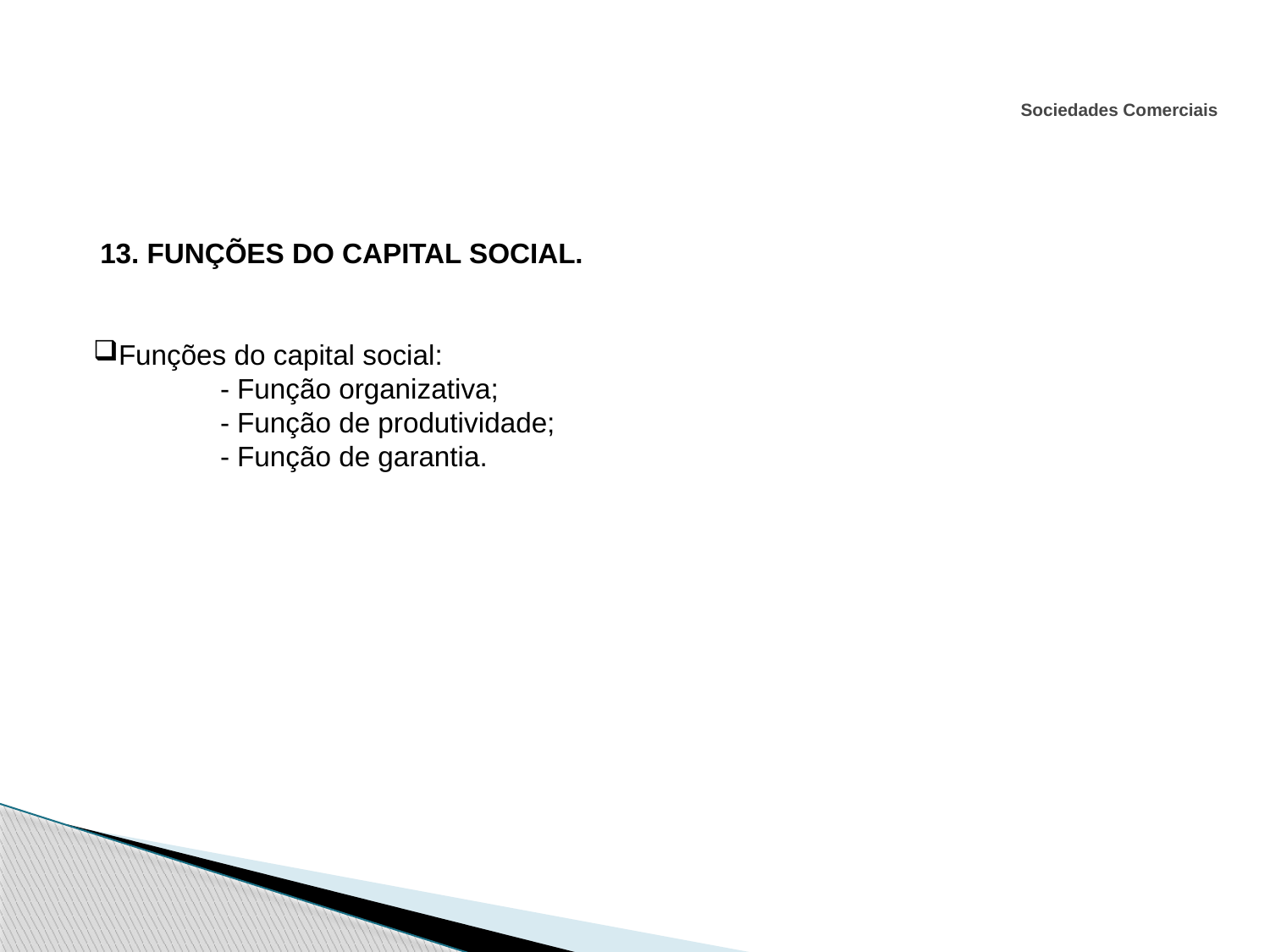

# Sociedades Comerciais
 13. FUNÇÕES DO CAPITAL SOCIAL.

Funções do capital social:
	- Função organizativa;
	- Função de produtividade;
	- Função de garantia.